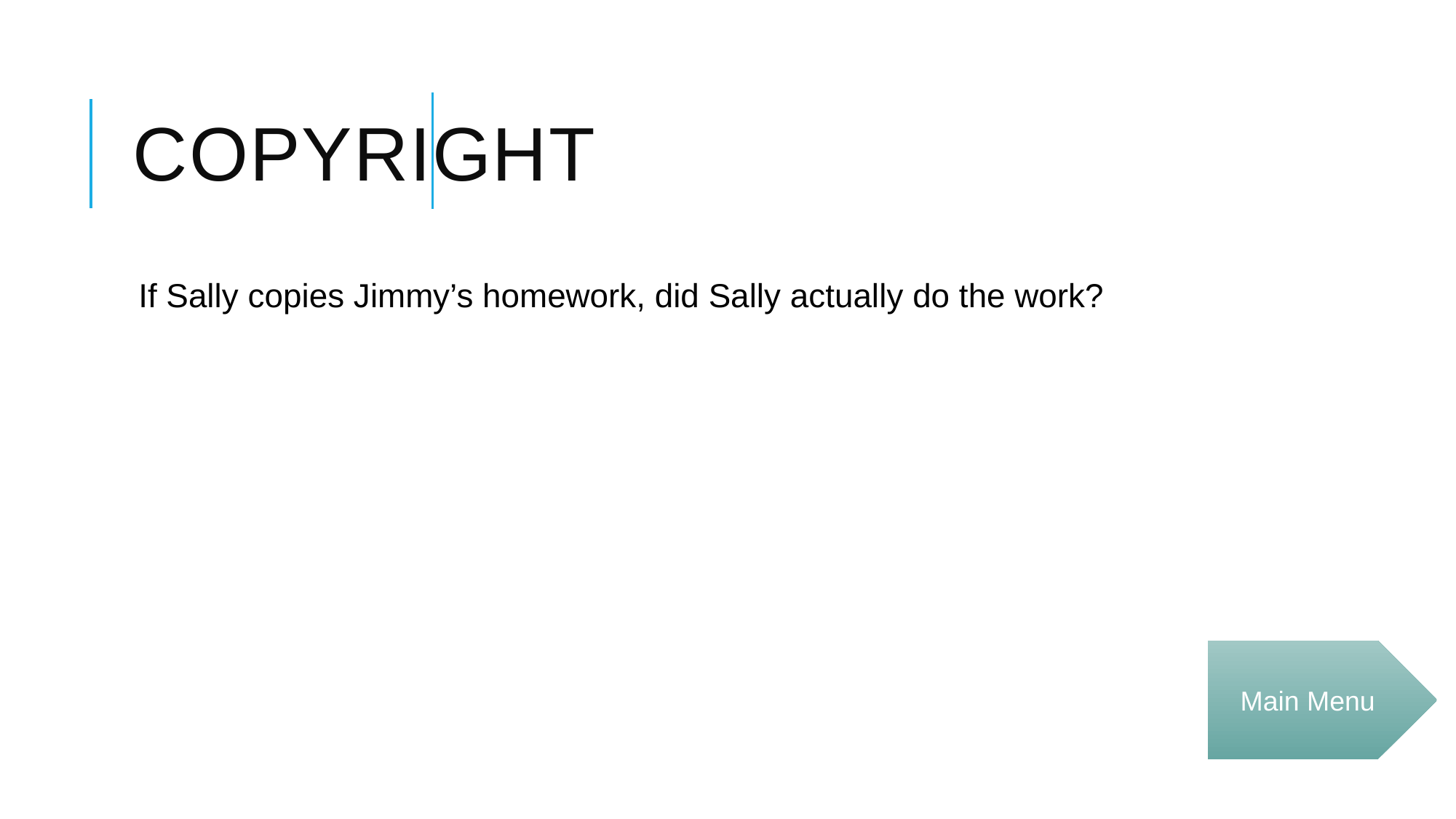

# Copyright
If Sally copies Jimmy’s homework, did Sally actually do the work?

Main Menu